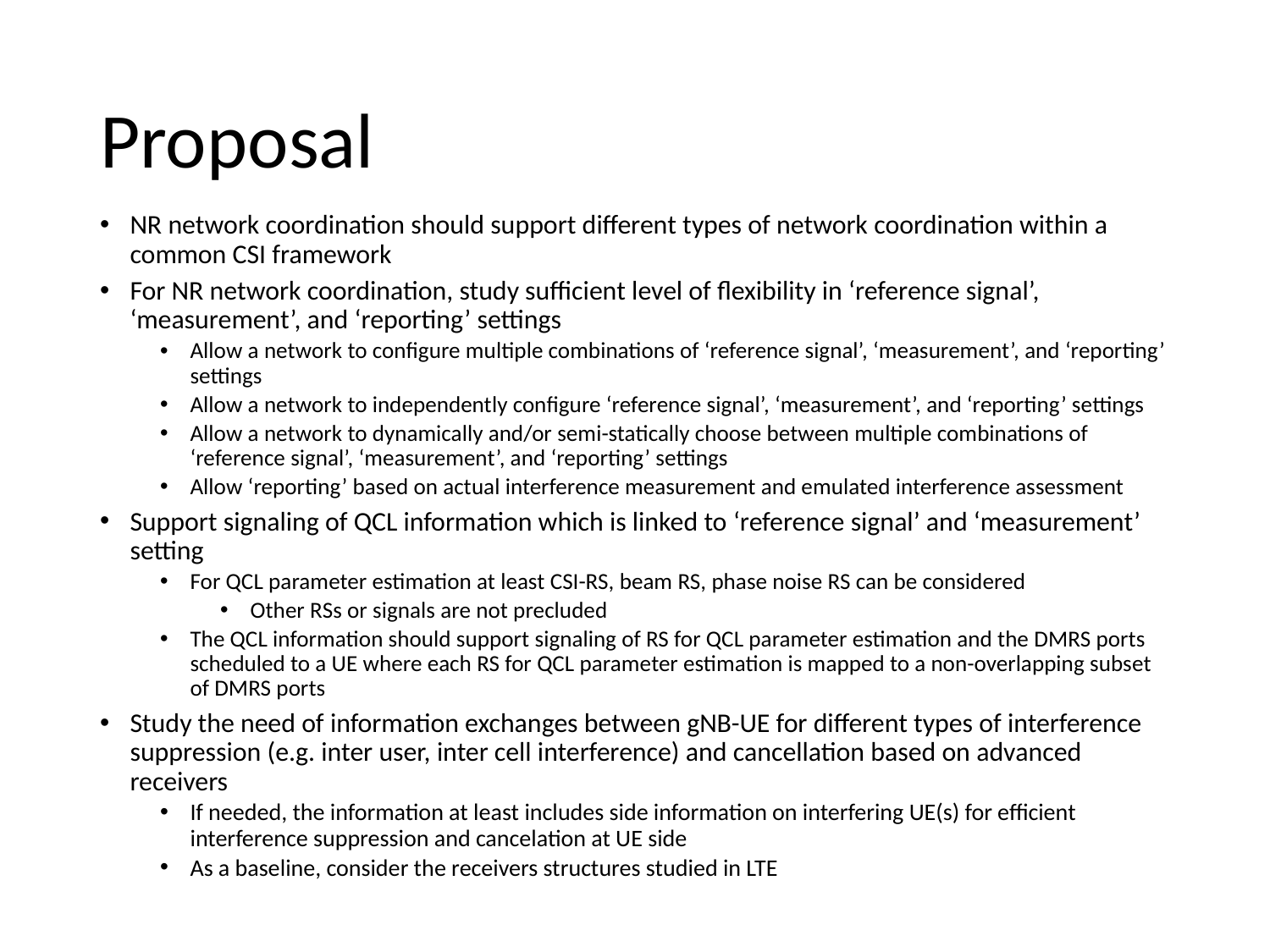

# Proposal
NR network coordination should support different types of network coordination within a common CSI framework
For NR network coordination, study sufficient level of flexibility in ‘reference signal’, ‘measurement’, and ‘reporting’ settings
Allow a network to configure multiple combinations of ‘reference signal’, ‘measurement’, and ‘reporting’ settings
Allow a network to independently configure ‘reference signal’, ‘measurement’, and ‘reporting’ settings
Allow a network to dynamically and/or semi-statically choose between multiple combinations of ‘reference signal’, ‘measurement’, and ‘reporting’ settings
Allow ‘reporting’ based on actual interference measurement and emulated interference assessment
Support signaling of QCL information which is linked to ‘reference signal’ and ‘measurement’ setting
For QCL parameter estimation at least CSI-RS, beam RS, phase noise RS can be considered
Other RSs or signals are not precluded
The QCL information should support signaling of RS for QCL parameter estimation and the DMRS ports scheduled to a UE where each RS for QCL parameter estimation is mapped to a non-overlapping subset of DMRS ports
Study the need of information exchanges between gNB-UE for different types of interference suppression (e.g. inter user, inter cell interference) and cancellation based on advanced receivers
If needed, the information at least includes side information on interfering UE(s) for efficient interference suppression and cancelation at UE side
As a baseline, consider the receivers structures studied in LTE